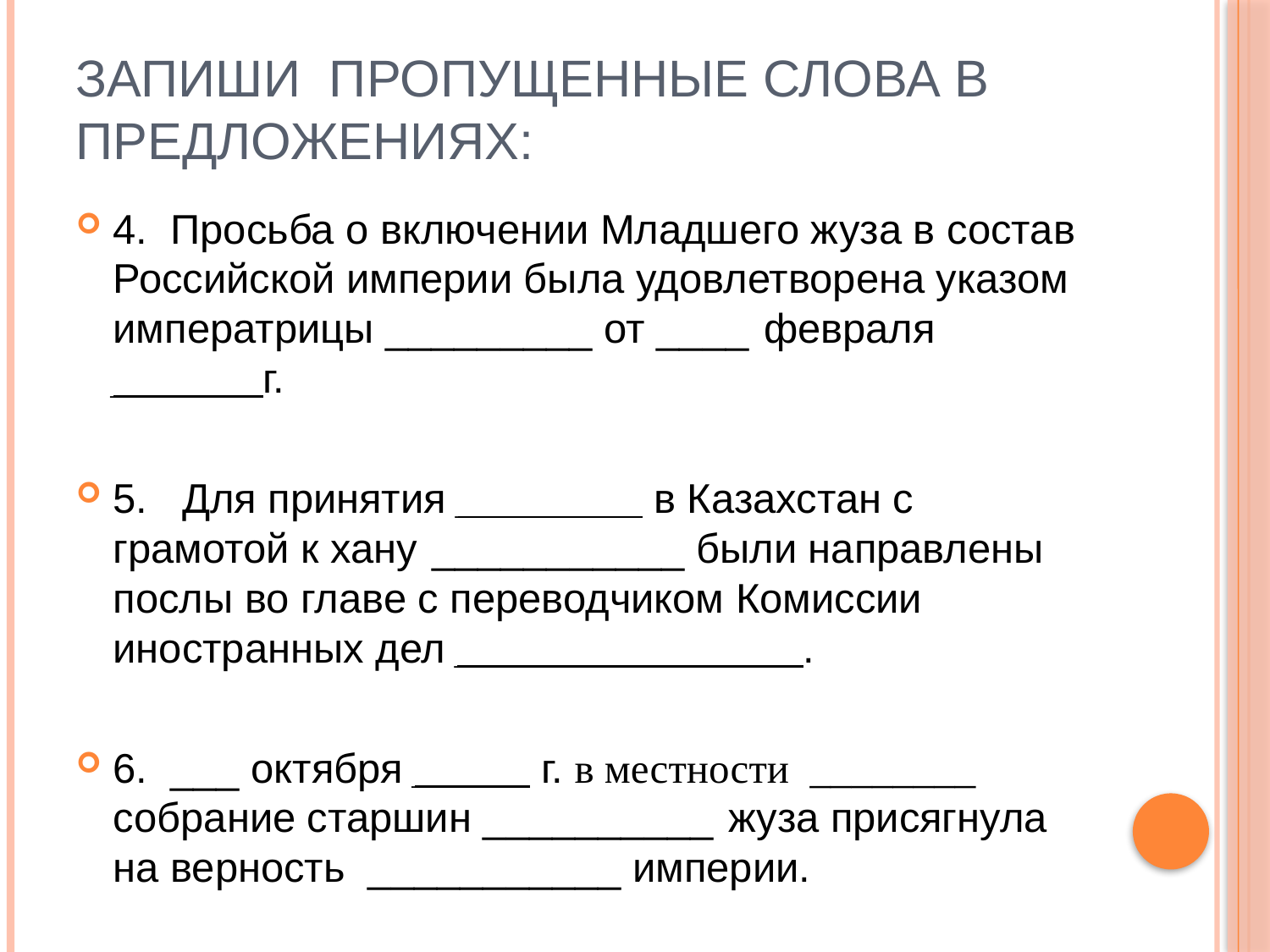

# Запиши  пропущенные слова в предложениях:
4.  Просьба о включении Младшего жуза в состав Российской империи была удовлетворена указом императрицы _________ от ____ февраля ______ г.

5.   Для принятия ________ в Казахстан с грамотой к хану ___________ были направлены послы во главе с переводчиком Комиссии иностранных дел _______________.

6.  ___ октября _____ г. в местности  ________ собрание старшин __________ жуза присягнула на верность  ___________ империи.